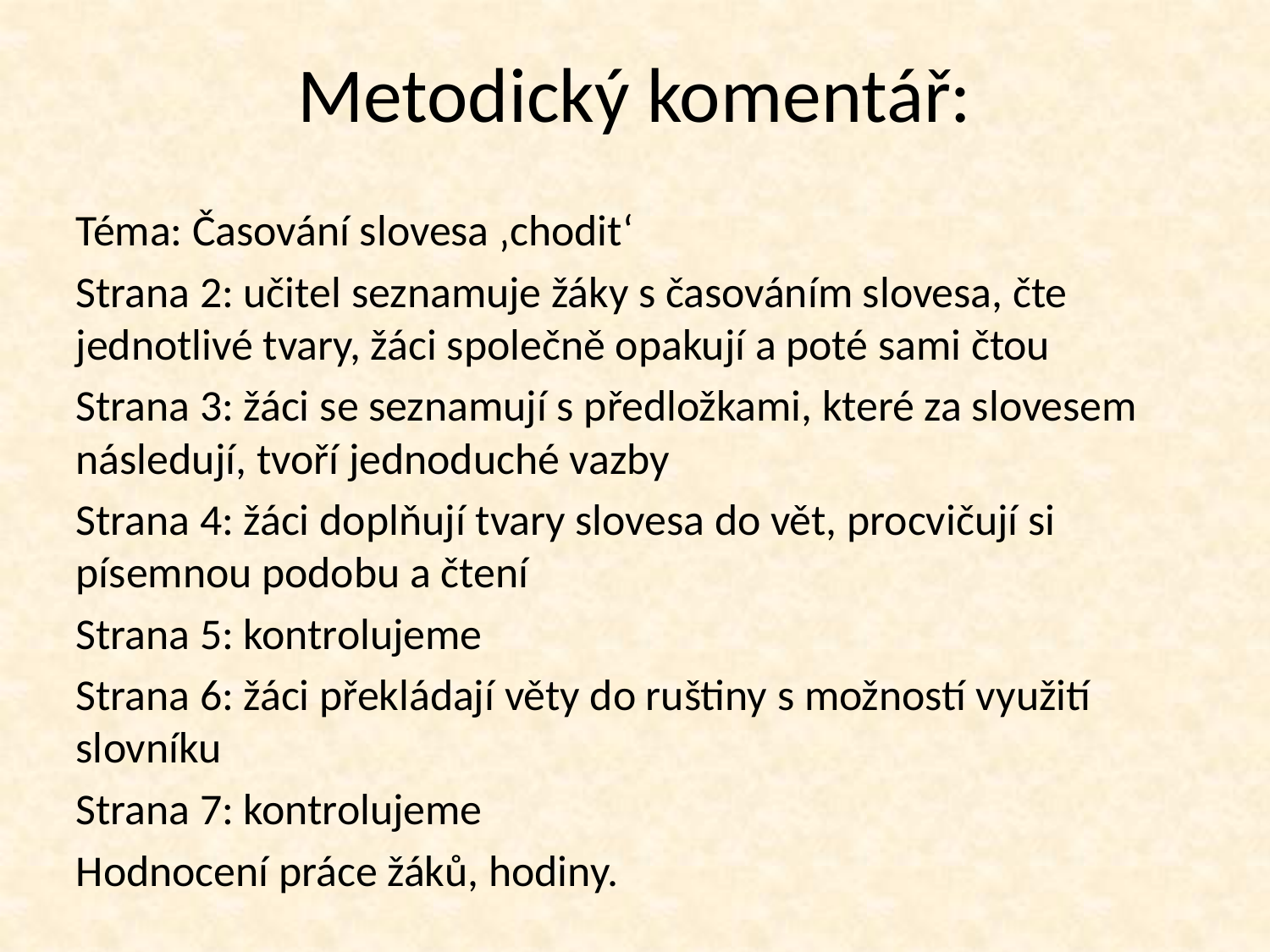

Metodický komentář:
Téma: Časování slovesa ‚chodit‘
Strana 2: učitel seznamuje žáky s časováním slovesa, čte jednotlivé tvary, žáci společně opakují a poté sami čtou
Strana 3: žáci se seznamují s předložkami, které za slovesem následují, tvoří jednoduché vazby
Strana 4: žáci doplňují tvary slovesa do vět, procvičují si písemnou podobu a čtení
Strana 5: kontrolujeme
Strana 6: žáci překládají věty do ruštiny s možností využití slovníku
Strana 7: kontrolujeme
Hodnocení práce žáků, hodiny.